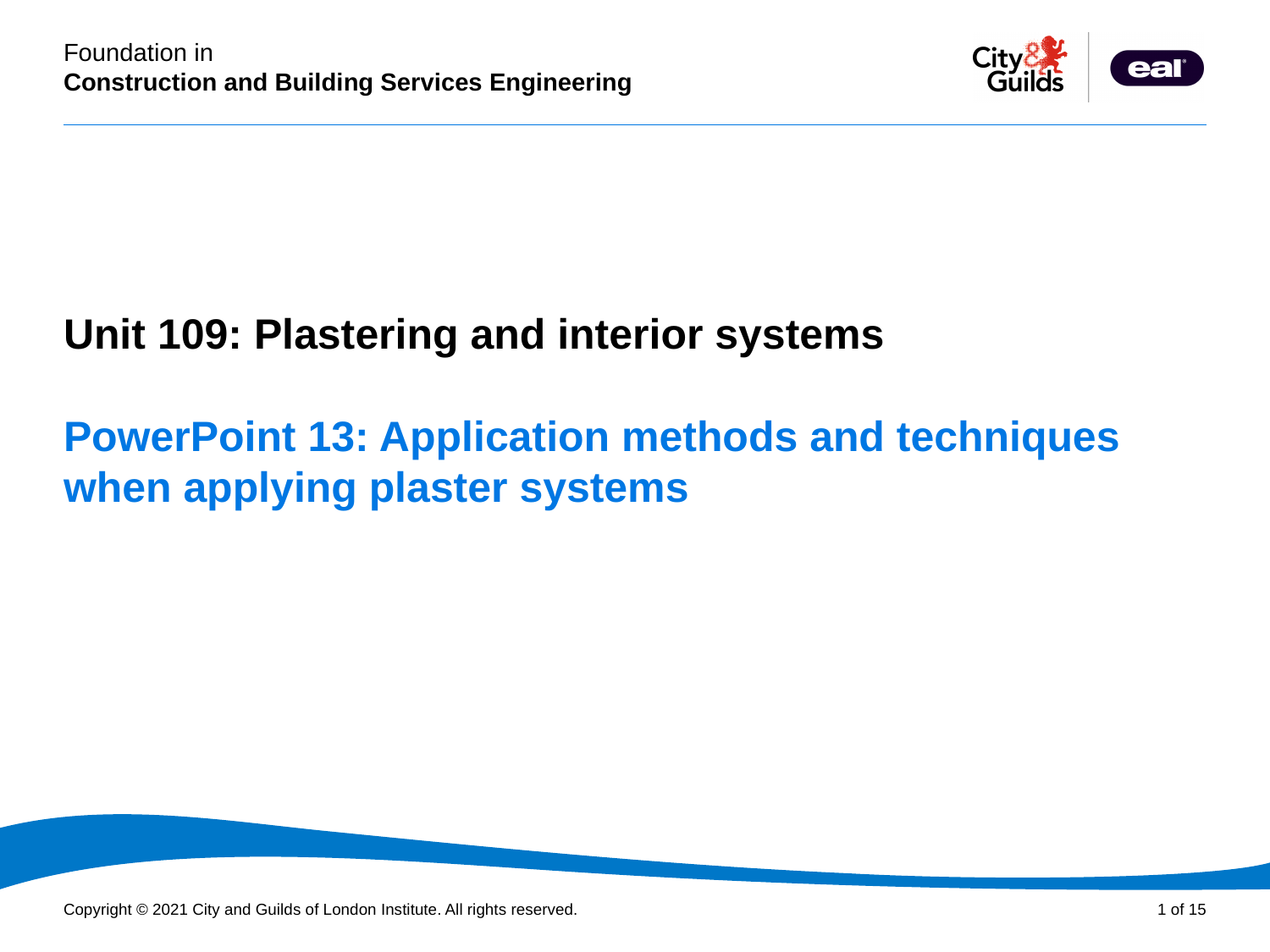

PowerPoint presentation
Unit 109: Plastering and interior systems
# PowerPoint 13: Application methods and techniques when applying plaster systems